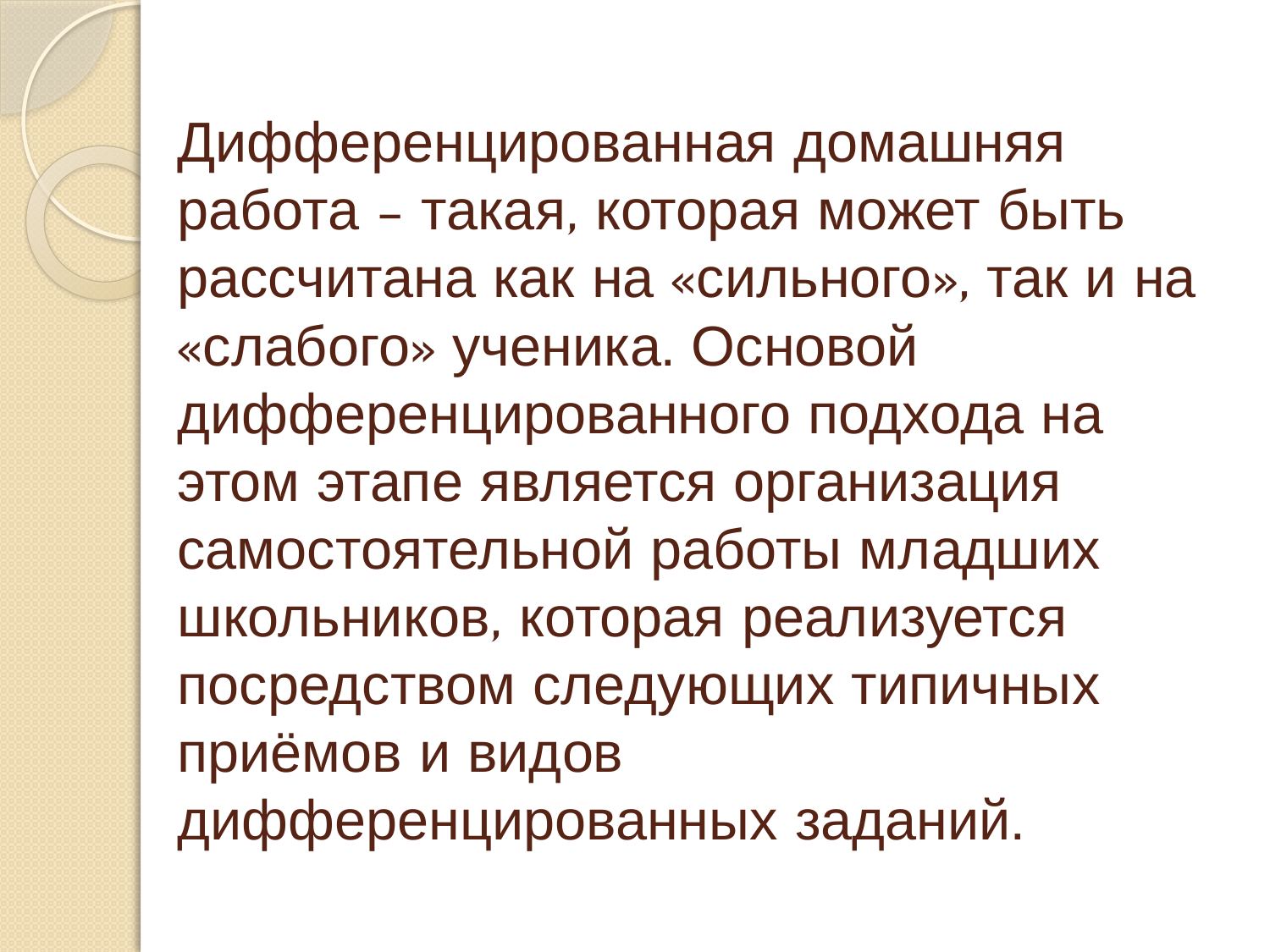

# Дифференцированная домашняя работа – такая, которая может быть рассчитана как на «сильного», так и на «слабого» ученика. Основой дифференцированного подхода на этом этапе является организация самостоятельной работы младших школьников, которая реализуется посредством следующих типичных приёмов и видов дифференцированных заданий.